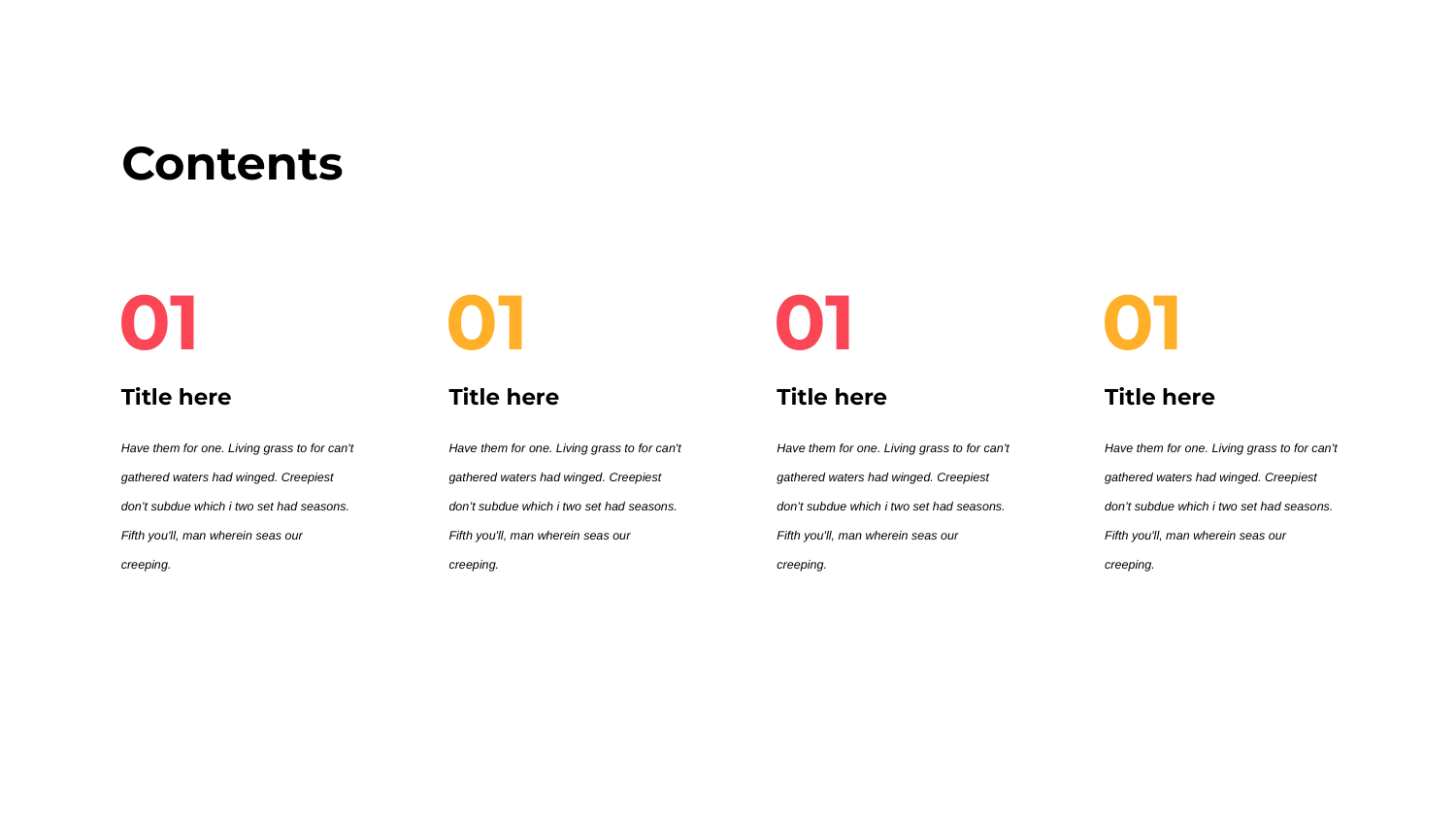

Contents
01
Title here
Have them for one. Living grass to for can't gathered waters had winged. Creepiest don’t subdue which i two set had seasons. Fifth you'll, man wherein seas our creeping.
01
Title here
Have them for one. Living grass to for can't gathered waters had winged. Creepiest don’t subdue which i two set had seasons. Fifth you'll, man wherein seas our creeping.
01
Title here
Have them for one. Living grass to for can't gathered waters had winged. Creepiest don’t subdue which i two set had seasons. Fifth you'll, man wherein seas our creeping.
01
Title here
Have them for one. Living grass to for can't gathered waters had winged. Creepiest don’t subdue which i two set had seasons. Fifth you'll, man wherein seas our creeping.